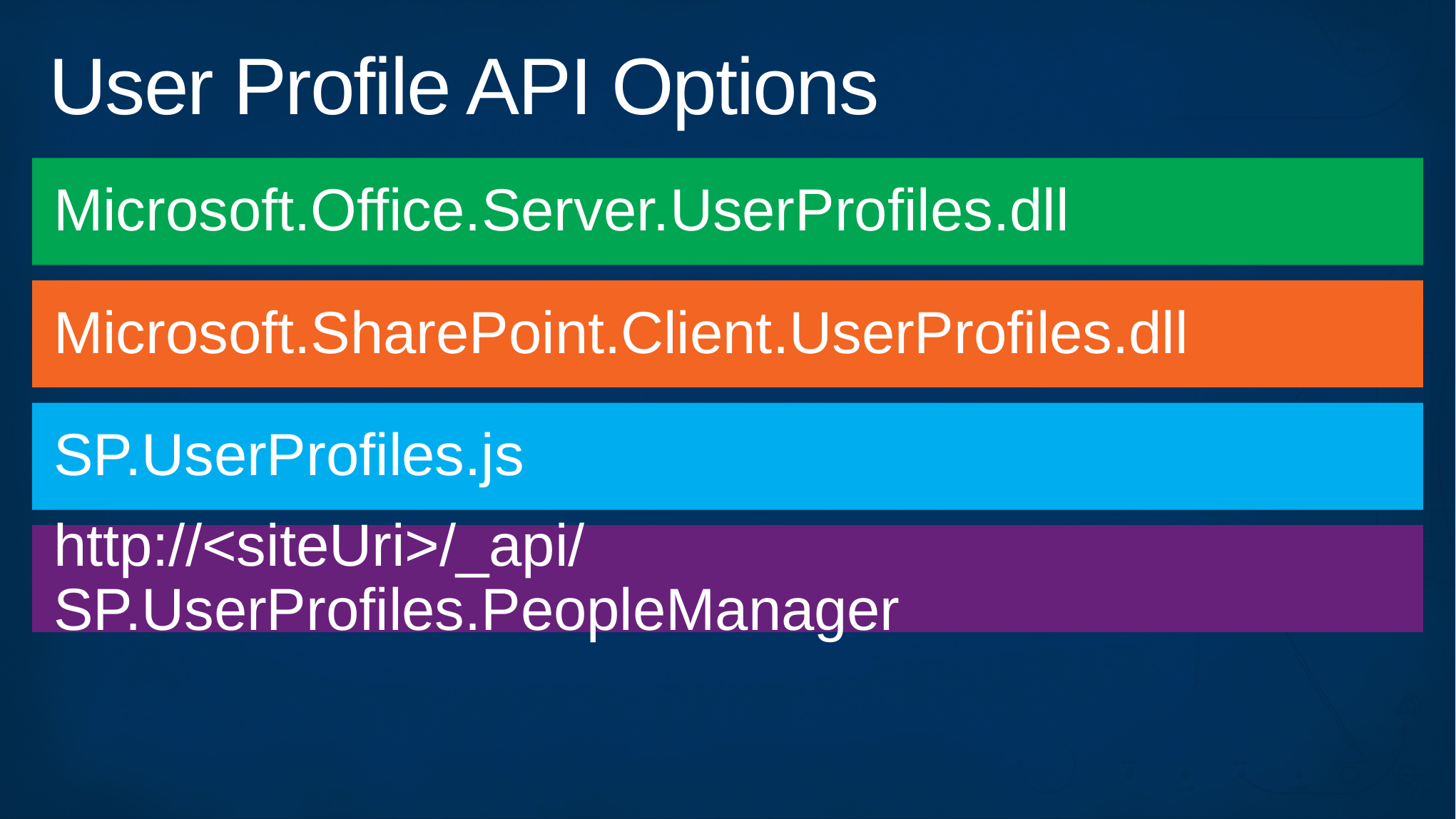

# User Profile API Options
Microsoft.Office.Server.UserProfiles.dll
Microsoft.SharePoint.Client.UserProfiles.dll
SP.UserProfiles.js
http://<siteUri>/_api/SP.UserProfiles.PeopleManager